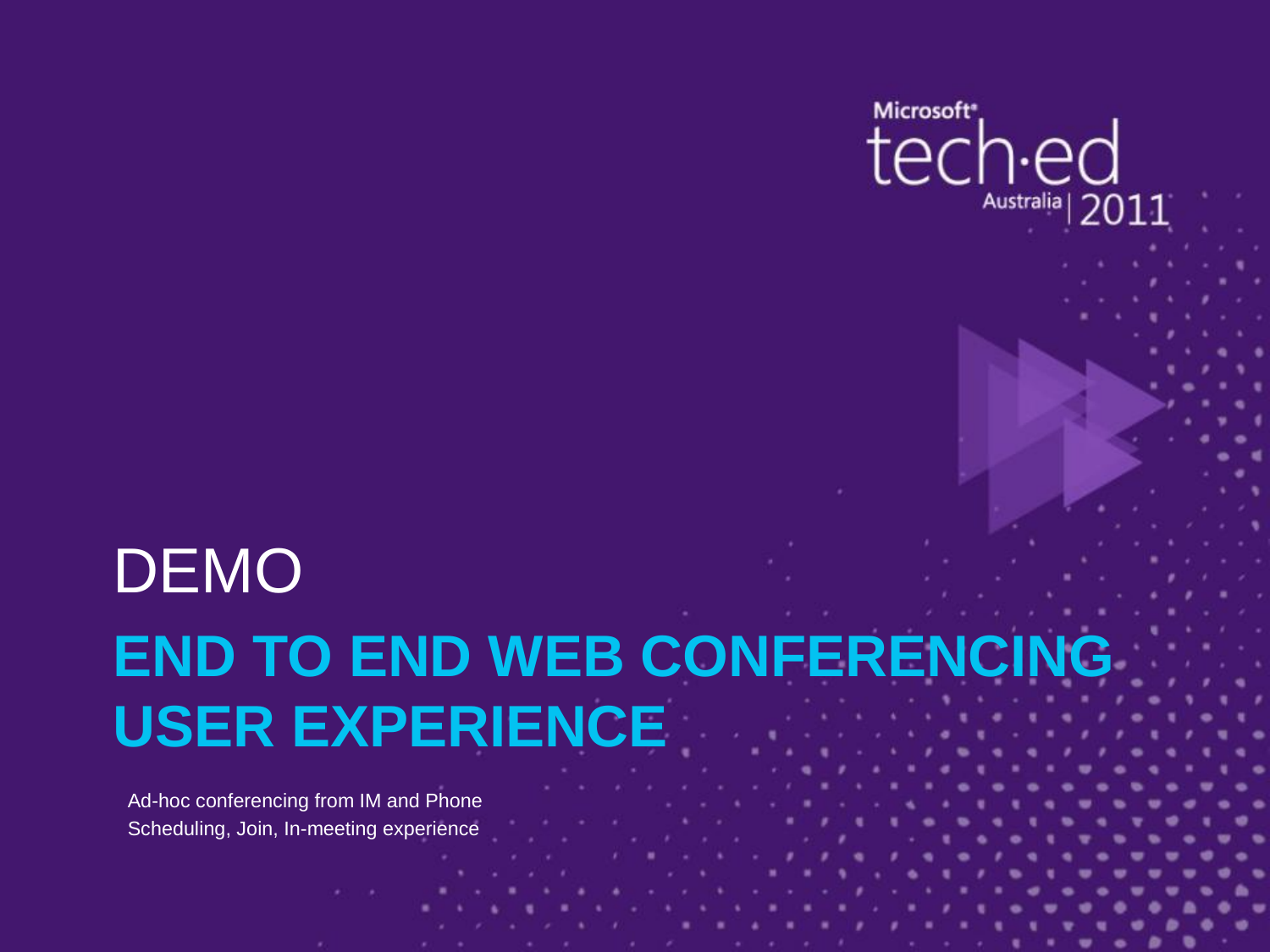

DEMO
# End to End Web Conferencing User Experience
Ad-hoc conferencing from IM and Phone
Scheduling, Join, In-meeting experience